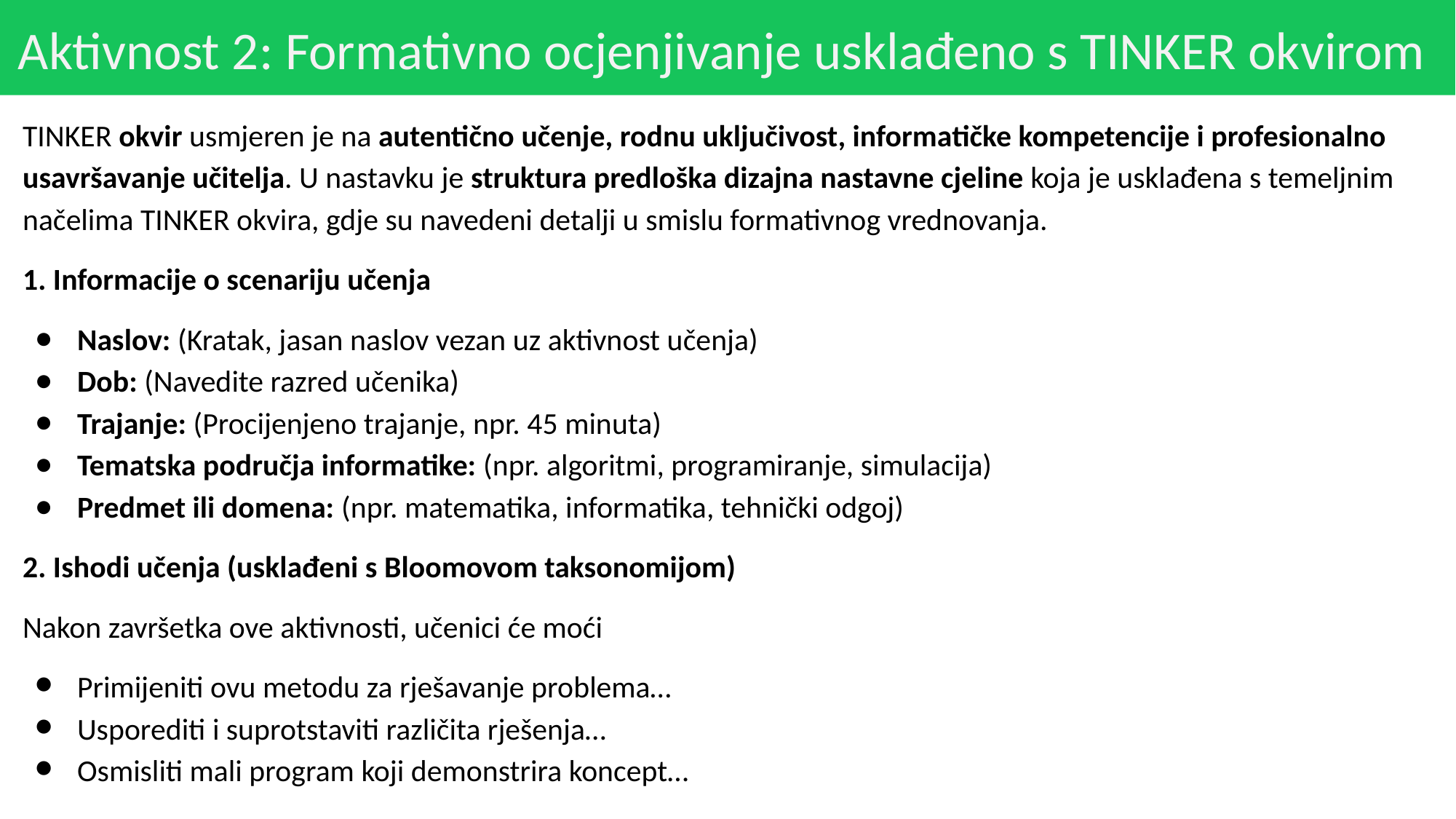

# Aktivnost 2: Formativno ocjenjivanje usklađeno s TINKER okvirom
TINKER okvir usmjeren je na autentično učenje, rodnu uključivost, informatičke kompetencije i profesionalno usavršavanje učitelja. U nastavku je struktura predloška dizajna nastavne cjeline koja je usklađena s temeljnim načelima TINKER okvira, gdje su navedeni detalji u smislu formativnog vrednovanja.
1. Informacije o scenariju učenja
Naslov: (Kratak, jasan naslov vezan uz aktivnost učenja)
Dob: (Navedite razred učenika)
Trajanje: (Procijenjeno trajanje, npr. 45 minuta)
Tematska područja informatike: (npr. algoritmi, programiranje, simulacija)
Predmet ili domena: (npr. matematika, informatika, tehnički odgoj)
2. Ishodi učenja (usklađeni s Bloomovom taksonomijom)
Nakon završetka ove aktivnosti, učenici će moći
Primijeniti ovu metodu za rješavanje problema…
Usporediti i suprotstaviti različita rješenja…
Osmisliti mali program koji demonstrira koncept…